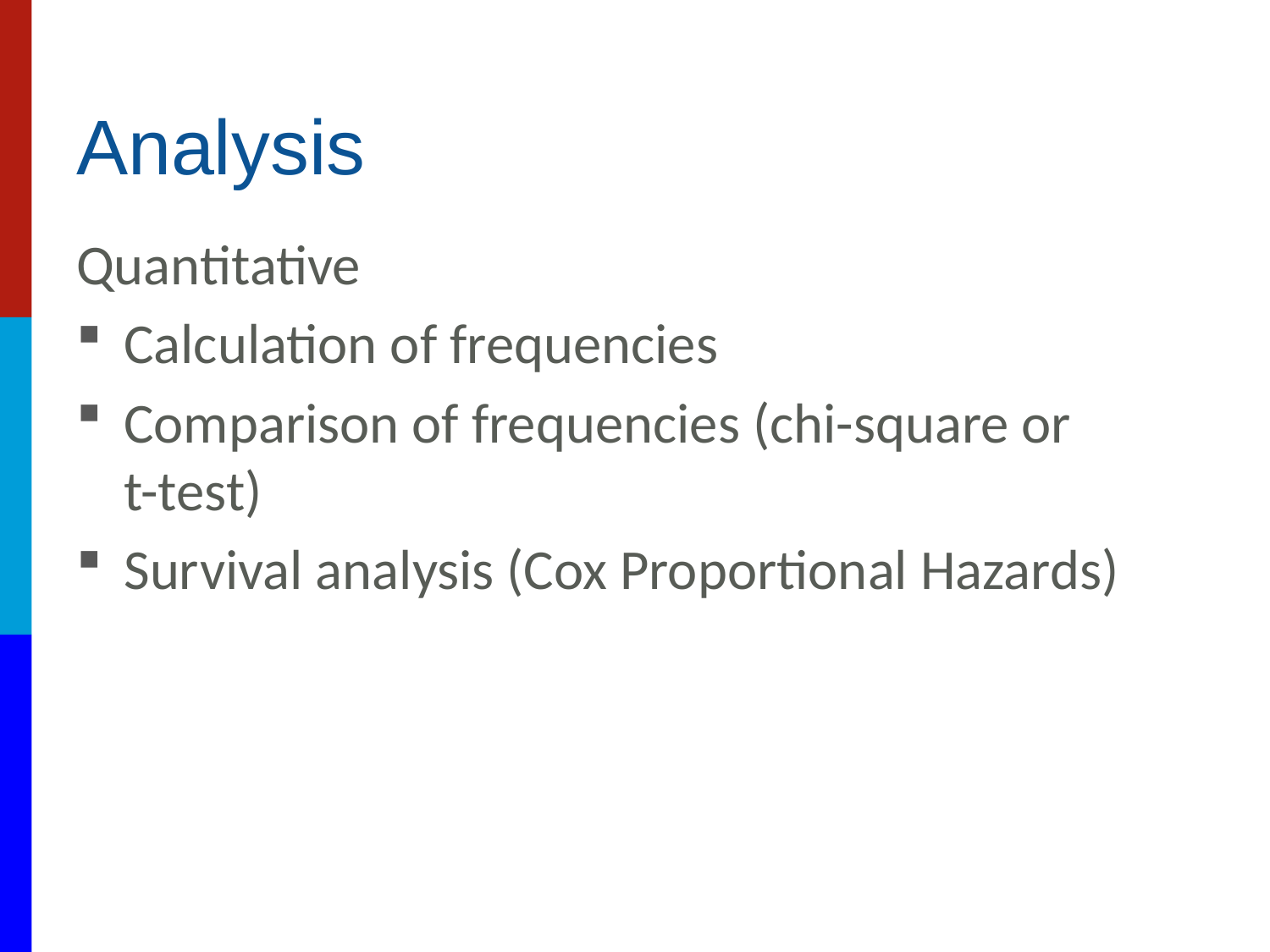

# Analysis
Quantitative
Calculation of frequencies
Comparison of frequencies (chi-square or  t-test)
Survival analysis (Cox Proportional Hazards)